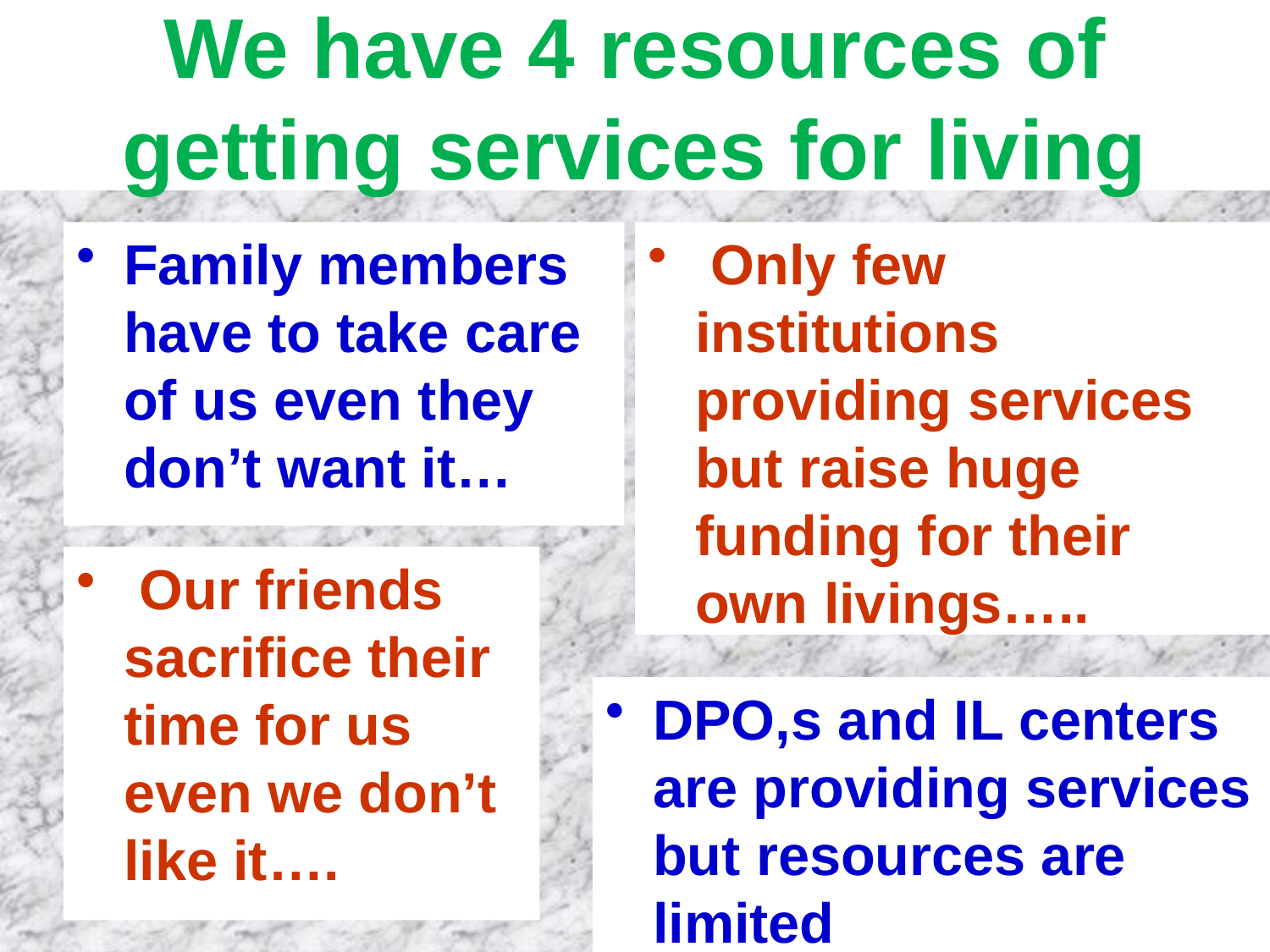

# We have 4 resources of getting services for living
Family members have to take care of us even they don’t want it…
 Only few institutions providing services but raise huge funding for their own livings…..
 Our friends sacrifice their time for us even we don’t like it….
DPO,s and IL centers are providing services but resources are limited